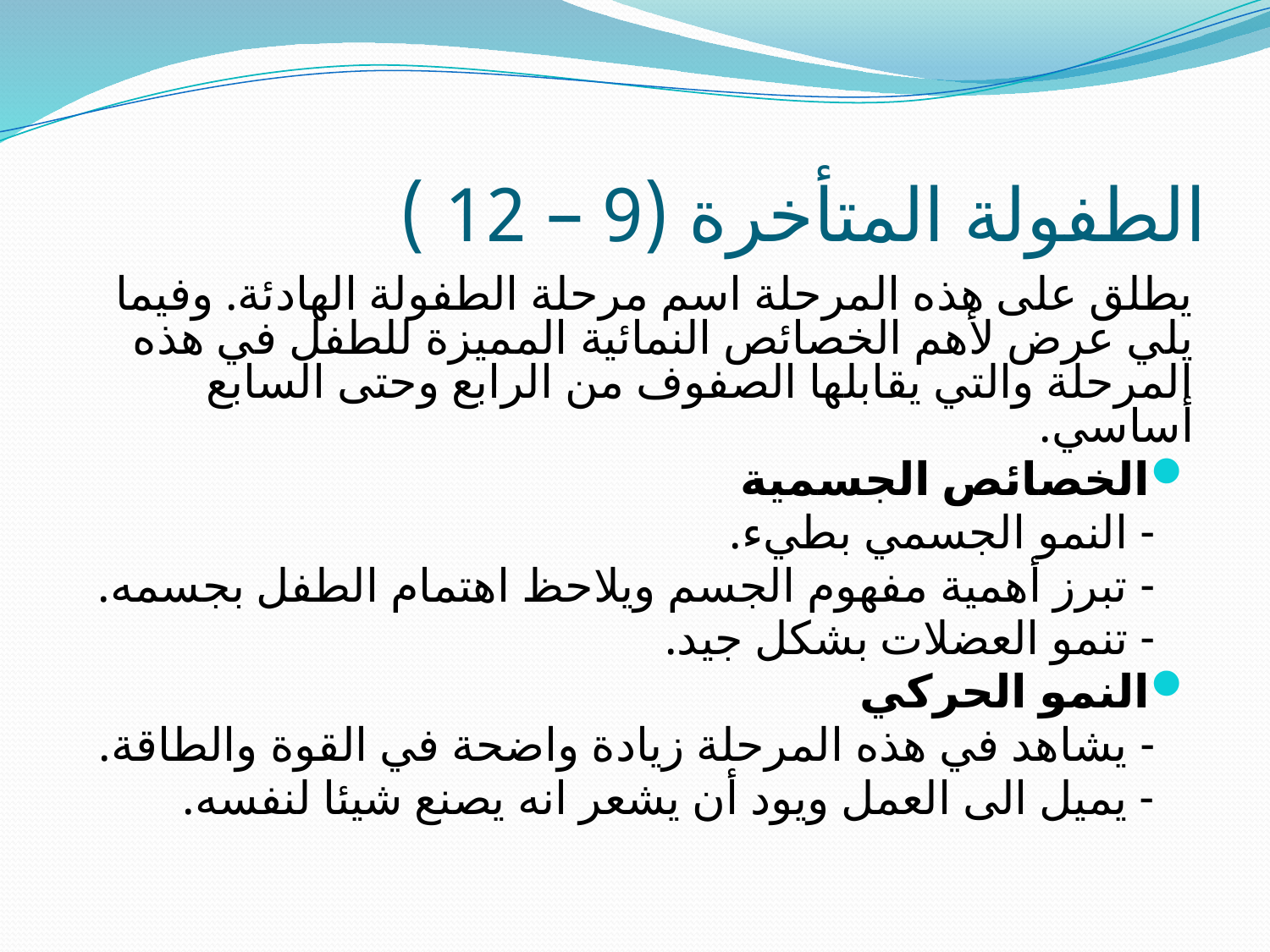

# الطفولة المتأخرة (9 – 12 )
يطلق على هذه المرحلة اسم مرحلة الطفولة الهادئة. وفيما يلي عرض لأهم الخصائص النمائية المميزة للطفل في هذه المرحلة والتي يقابلها الصفوف من الرابع وحتى السابع أساسي.
الخصائص الجسمية
		- النمو الجسمي بطيء.
		- تبرز أهمية مفهوم الجسم ويلاحظ اهتمام الطفل بجسمه.
		- تنمو العضلات بشكل جيد.
النمو الحركي
		- يشاهد في هذه المرحلة زيادة واضحة في القوة والطاقة.
		- يميل الى العمل ويود أن يشعر انه يصنع شيئا لنفسه.